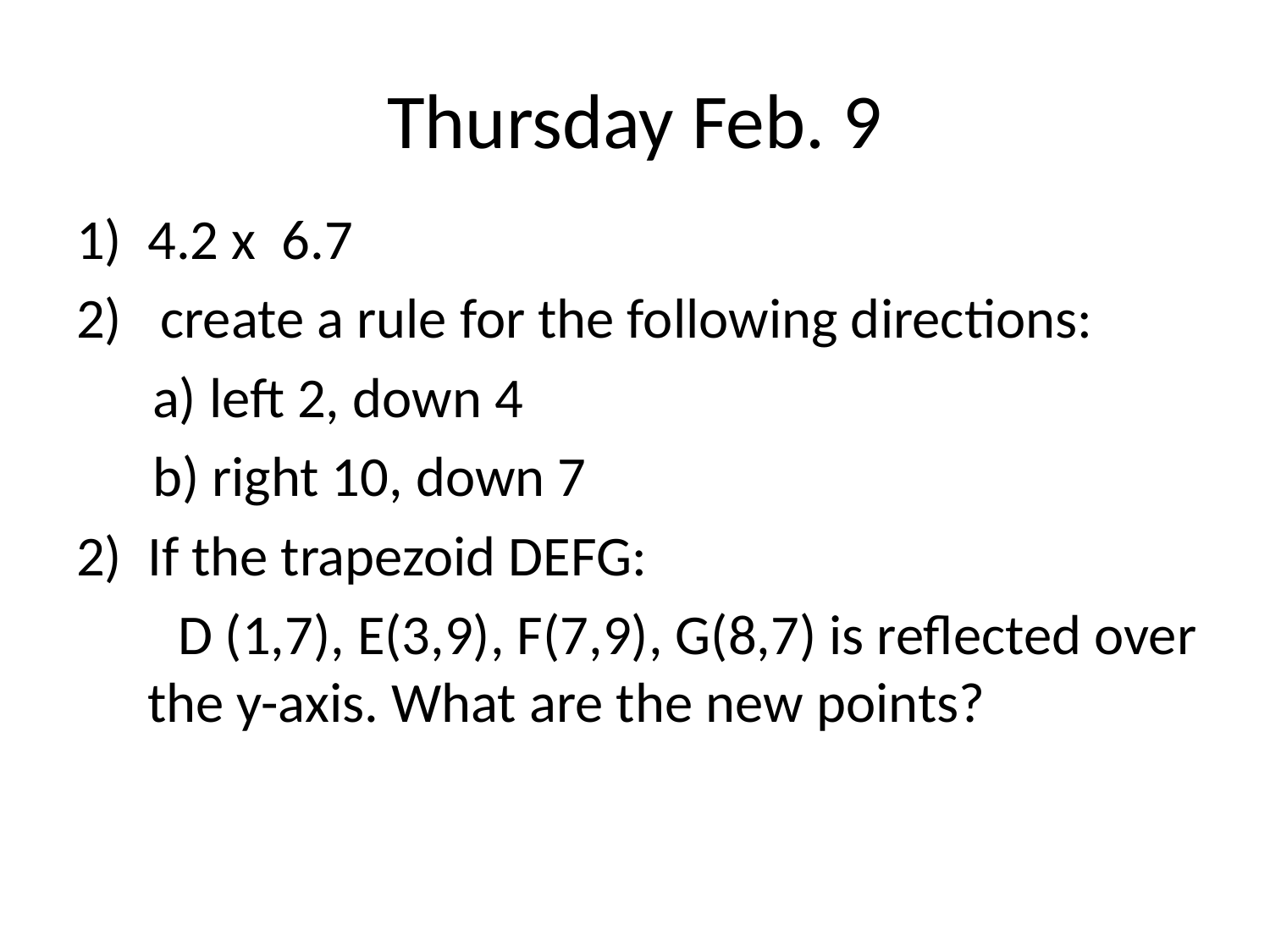

# Thursday Feb. 9
4.2 x  6.7
 create a rule for the following directions:
      a) left 2, down 4
      b) right 10, down 7
If the trapezoid DEFG:
        D (1,7), E(3,9), F(7,9), G(8,7) is reflected over the y-axis. What are the new points?